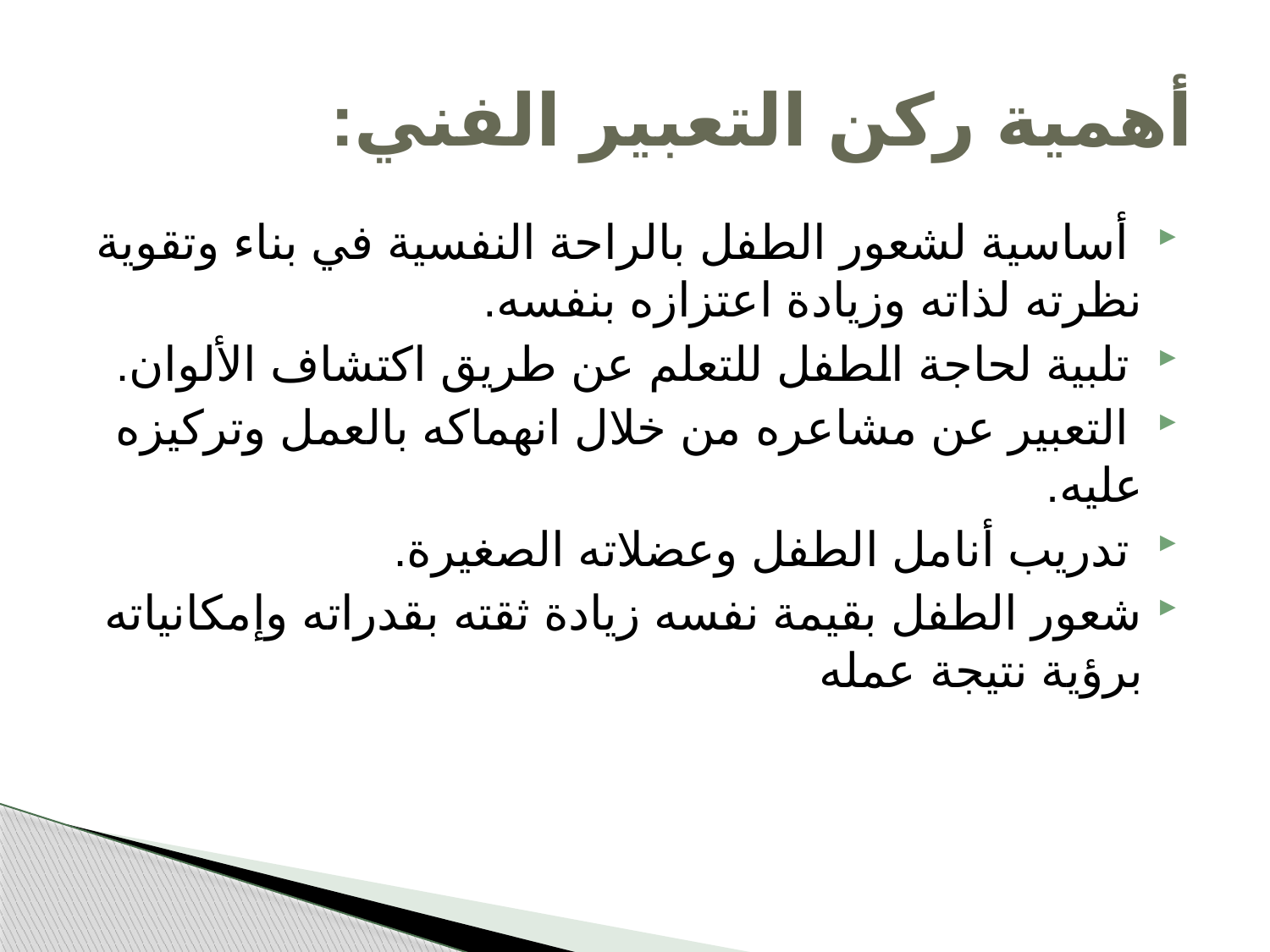

# أهمية ركن التعبير الفني:
 أساسية لشعور الطفل بالراحة النفسية في بناء وتقوية نظرته لذاته وزيادة اعتزازه بنفسه.
 تلبية لحاجة الطفل للتعلم عن طريق اكتشاف الألوان.
 التعبير عن مشاعره من خلال انهماكه بالعمل وتركيزه عليه.
 تدريب أنامل الطفل وعضلاته الصغيرة.
شعور الطفل بقيمة نفسه زيادة ثقته بقدراته وإمكانياته برؤية نتيجة عمله